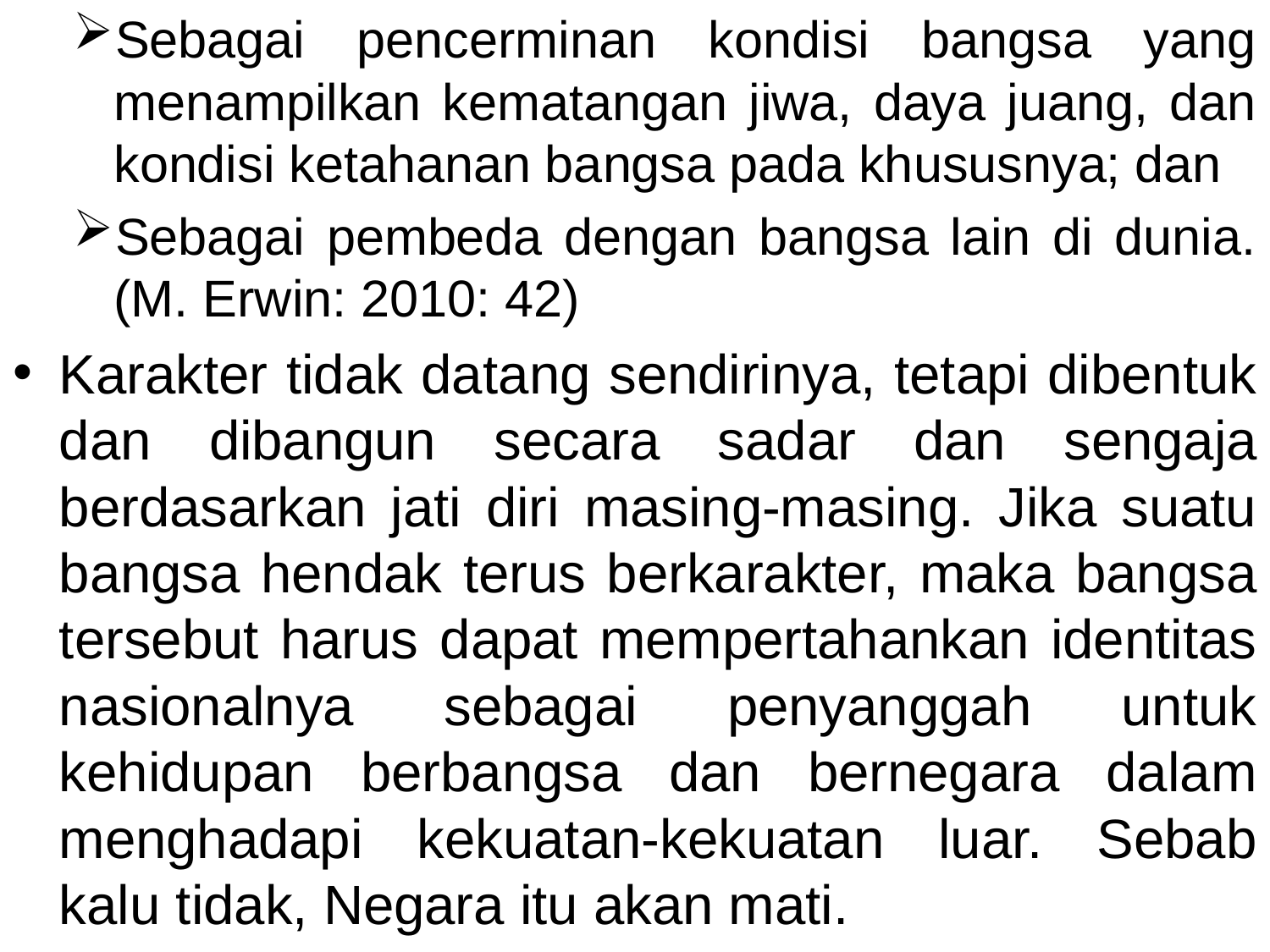

Sebagai pencerminan kondisi bangsa yang menampilkan kematangan jiwa, daya juang, dan kondisi ketahanan bangsa pada khususnya; dan
Sebagai pembeda dengan bangsa lain di dunia. (M. Erwin: 2010: 42)
Karakter tidak datang sendirinya, tetapi dibentuk dan dibangun secara sadar dan sengaja berdasarkan jati diri masing-masing. Jika suatu bangsa hendak terus berkarakter, maka bangsa tersebut harus dapat mempertahankan identitas nasionalnya sebagai penyanggah untuk kehidupan berbangsa dan bernegara dalam menghadapi kekuatan-kekuatan luar. Sebab kalu tidak, Negara itu akan mati.